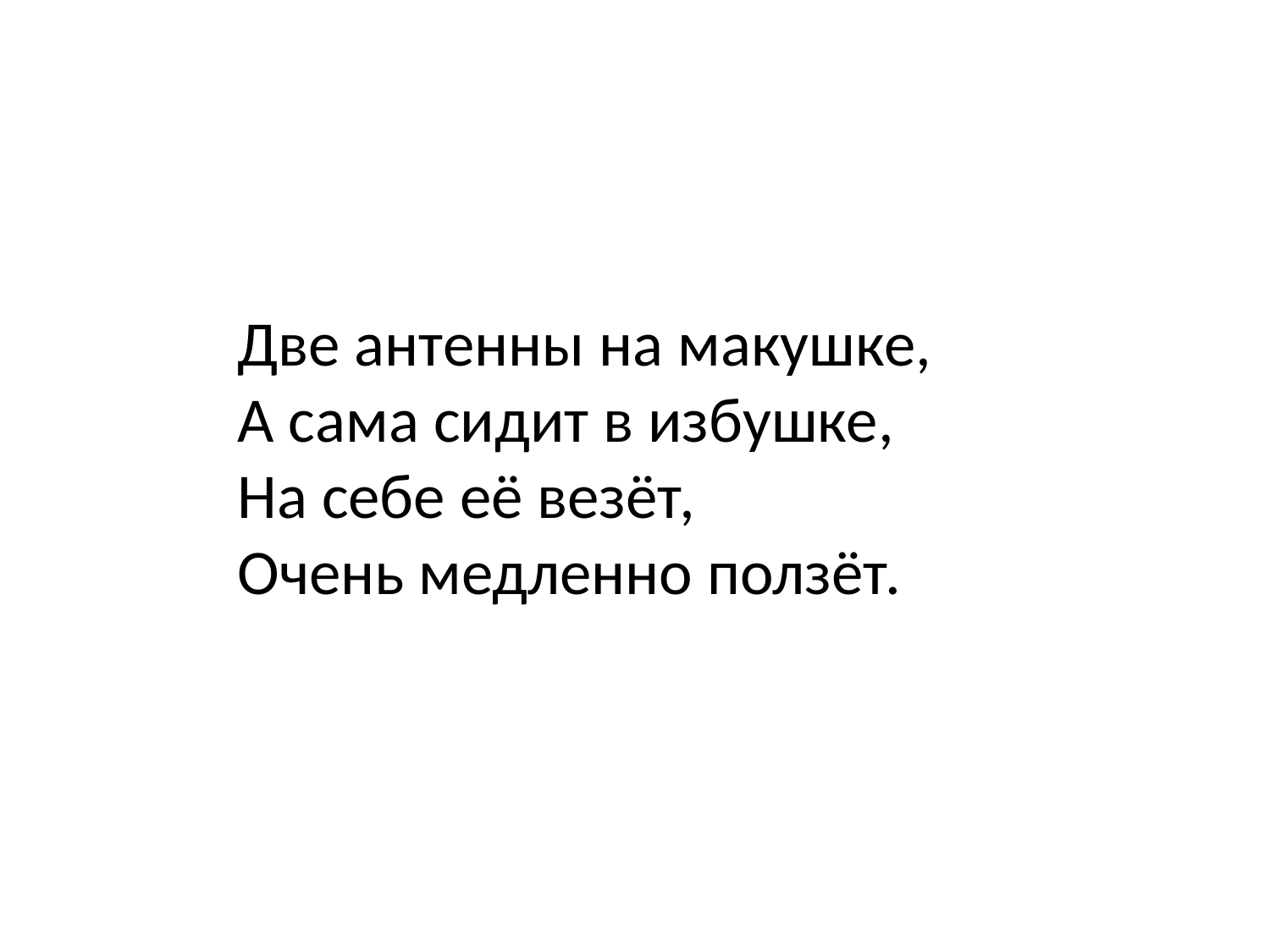

Две антенны на макушке,
А сама сидит в избушке,
На себе её везёт,
Очень медленно ползёт.